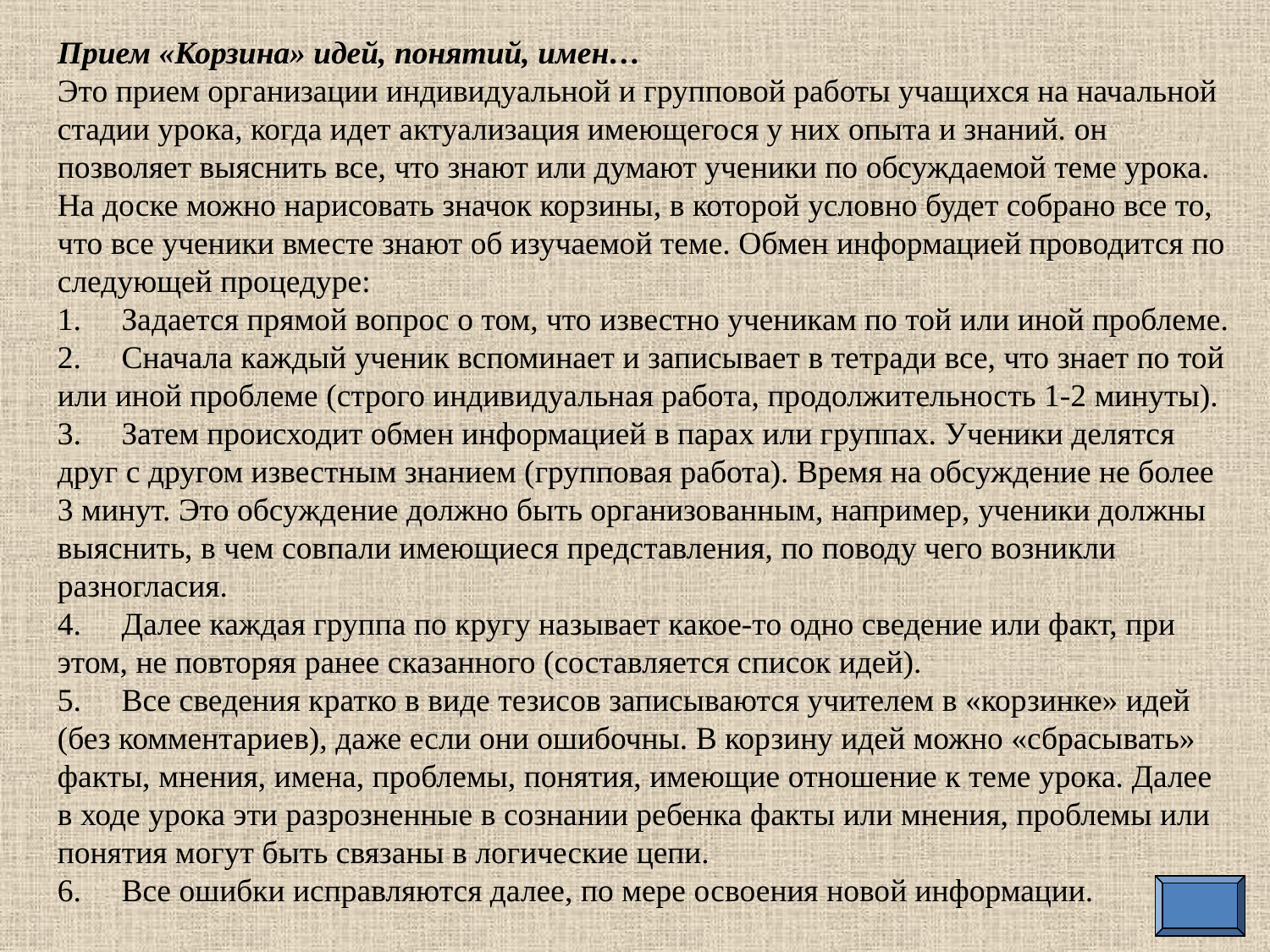

Прием «Корзина» идей, понятий, имен…
Это прием организации индивидуальной и групповой работы учащихся на начальной стадии урока, когда идет актуализация имеющегося у них опыта и знаний. он позволяет выяснить все, что знают или думают ученики по обсуждаемой теме урока. На доске можно нарисовать значок корзины, в которой условно будет собрано все то, что все ученики вместе знают об изучаемой теме. Обмен информацией проводится по следующей процедуре:
1.     Задается прямой вопрос о том, что известно ученикам по той или иной проблеме.
2.     Сначала каждый ученик вспоминает и записывает в тетради все, что знает по той или иной проблеме (строго индивидуальная работа, продолжительность 1-2 минуты).
3.     Затем происходит обмен информацией в парах или группах. Ученики делятся друг с другом известным знанием (групповая работа). Время на обсуждение не более 3 минут. Это обсуждение должно быть организованным, например, ученики должны выяснить, в чем совпали имеющиеся представления, по поводу чего возникли разногласия.
4.     Далее каждая группа по кругу называет какое-то одно сведение или факт, при этом, не повторяя ранее сказанного (составляется список идей).
5.     Все сведения кратко в виде тезисов записываются учителем в «корзинке» идей (без комментариев), даже если они ошибочны. В корзину идей можно «сбрасывать» факты, мнения, имена, проблемы, понятия, имеющие отношение к теме урока. Далее в ходе урока эти разрозненные в сознании ребенка факты или мнения, проблемы или понятия могут быть связаны в логические цепи.
6.     Все ошибки исправляются далее, по мере освоения новой информации.